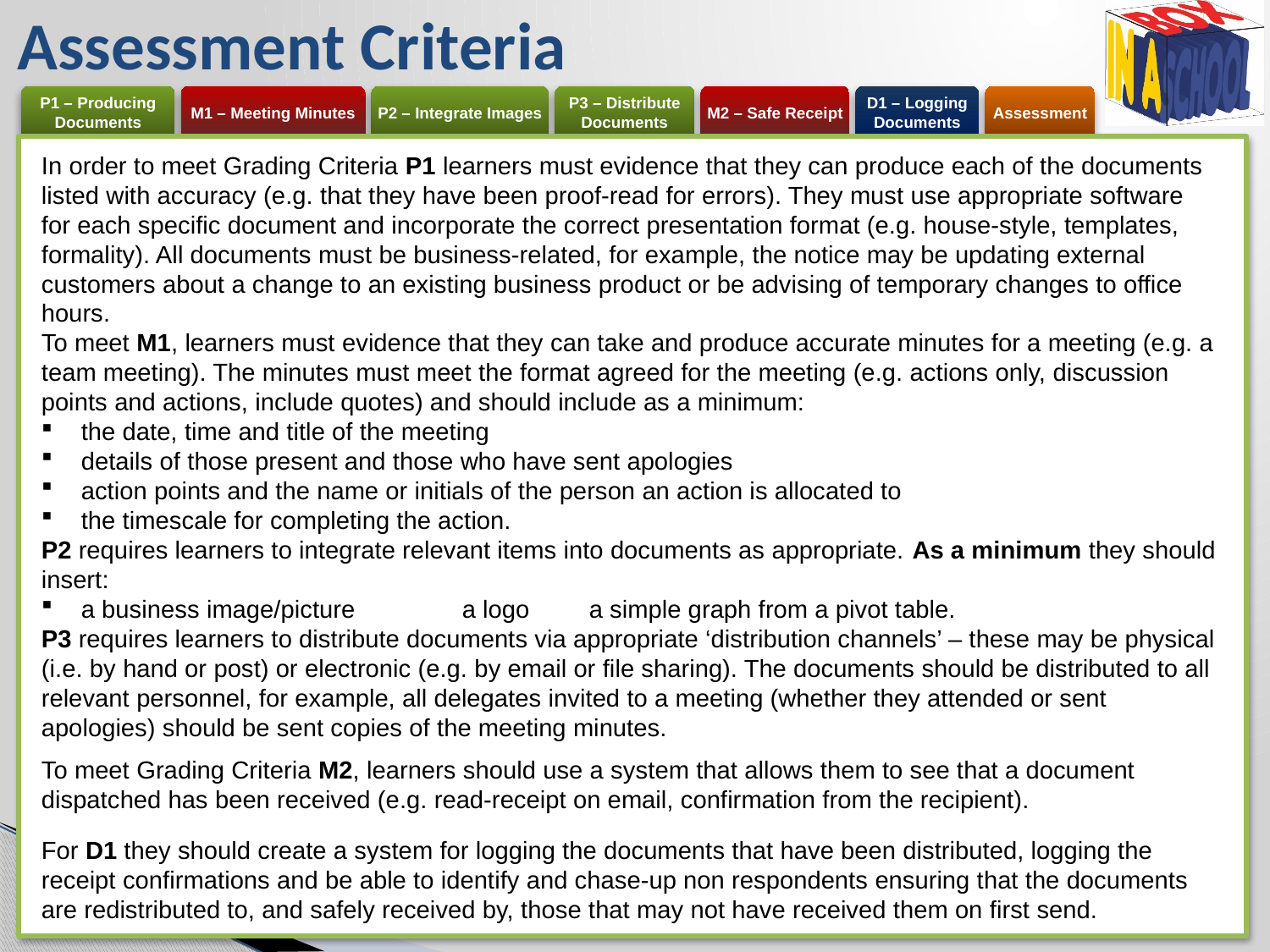

# Assessment Criteria
In order to meet Grading Criteria P1 learners must evidence that they can produce each of the documents listed with accuracy (e.g. that they have been proof-read for errors). They must use appropriate software for each specific document and incorporate the correct presentation format (e.g. house-style, templates, formality). All documents must be business-related, for example, the notice may be updating external customers about a change to an existing business product or be advising of temporary changes to office hours.
To meet M1, learners must evidence that they can take and produce accurate minutes for a meeting (e.g. a team meeting). The minutes must meet the format agreed for the meeting (e.g. actions only, discussion points and actions, include quotes) and should include as a minimum:
the date, time and title of the meeting
details of those present and those who have sent apologies
action points and the name or initials of the person an action is allocated to
the timescale for completing the action.
P2 requires learners to integrate relevant items into documents as appropriate. As a minimum they should insert:
a business image/picture 	a logo 	a simple graph from a pivot table.
P3 requires learners to distribute documents via appropriate ‘distribution channels’ – these may be physical (i.e. by hand or post) or electronic (e.g. by email or file sharing). The documents should be distributed to all relevant personnel, for example, all delegates invited to a meeting (whether they attended or sent apologies) should be sent copies of the meeting minutes.

To meet Grading Criteria M2, learners should use a system that allows them to see that a document dispatched has been received (e.g. read-receipt on email, confirmation from the recipient).

For D1 they should create a system for logging the documents that have been distributed, logging the receipt confirmations and be able to identify and chase-up non respondents ensuring that the documents are redistributed to, and safely received by, those that may not have received them on first send.